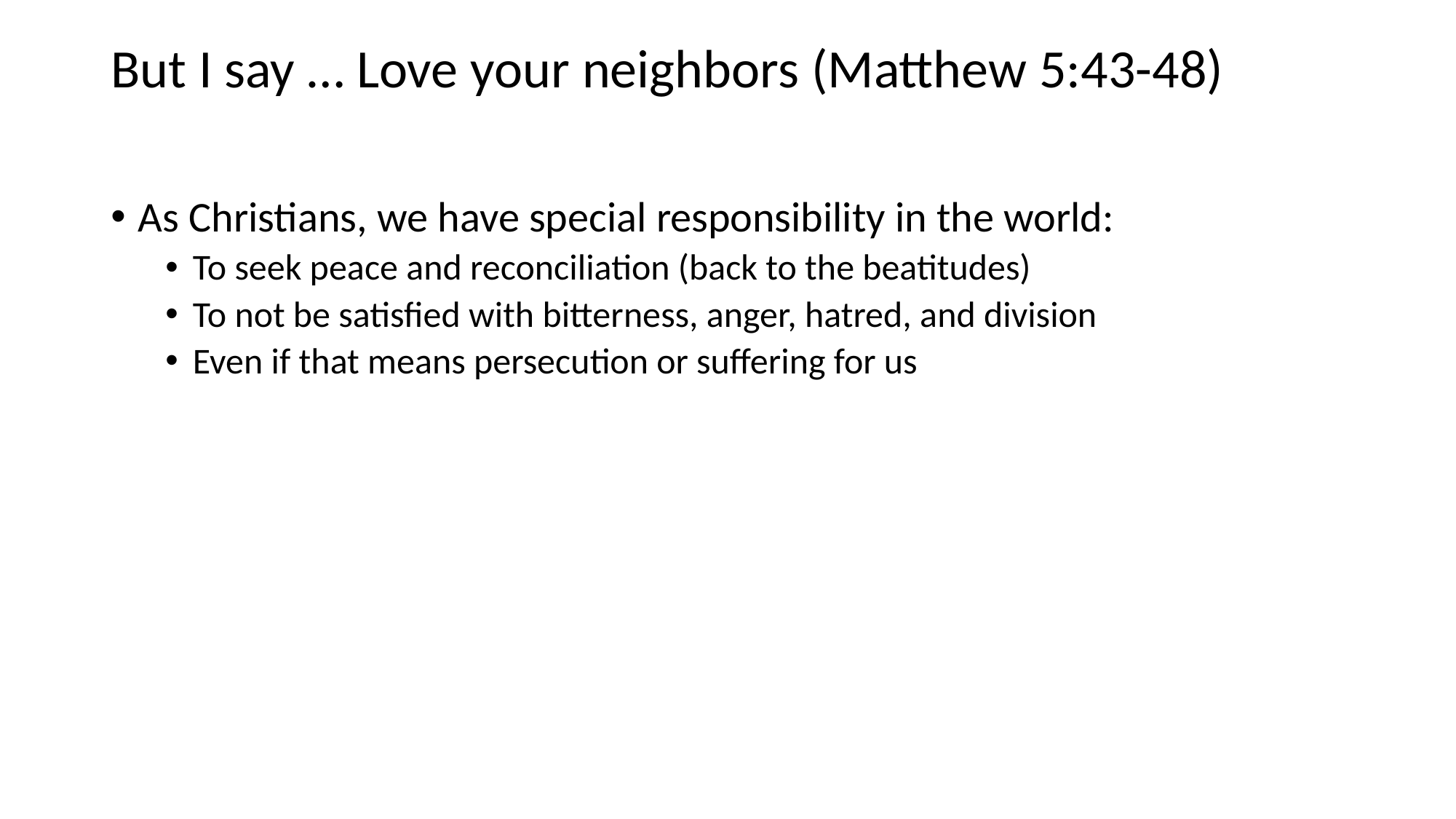

# But I say … Love your neighbors (Matthew 5:43-48)

As Christians, we have special responsibility in the world:
To seek peace and reconciliation (back to the beatitudes)
To not be satisfied with bitterness, anger, hatred, and division
Even if that means persecution or suffering for us